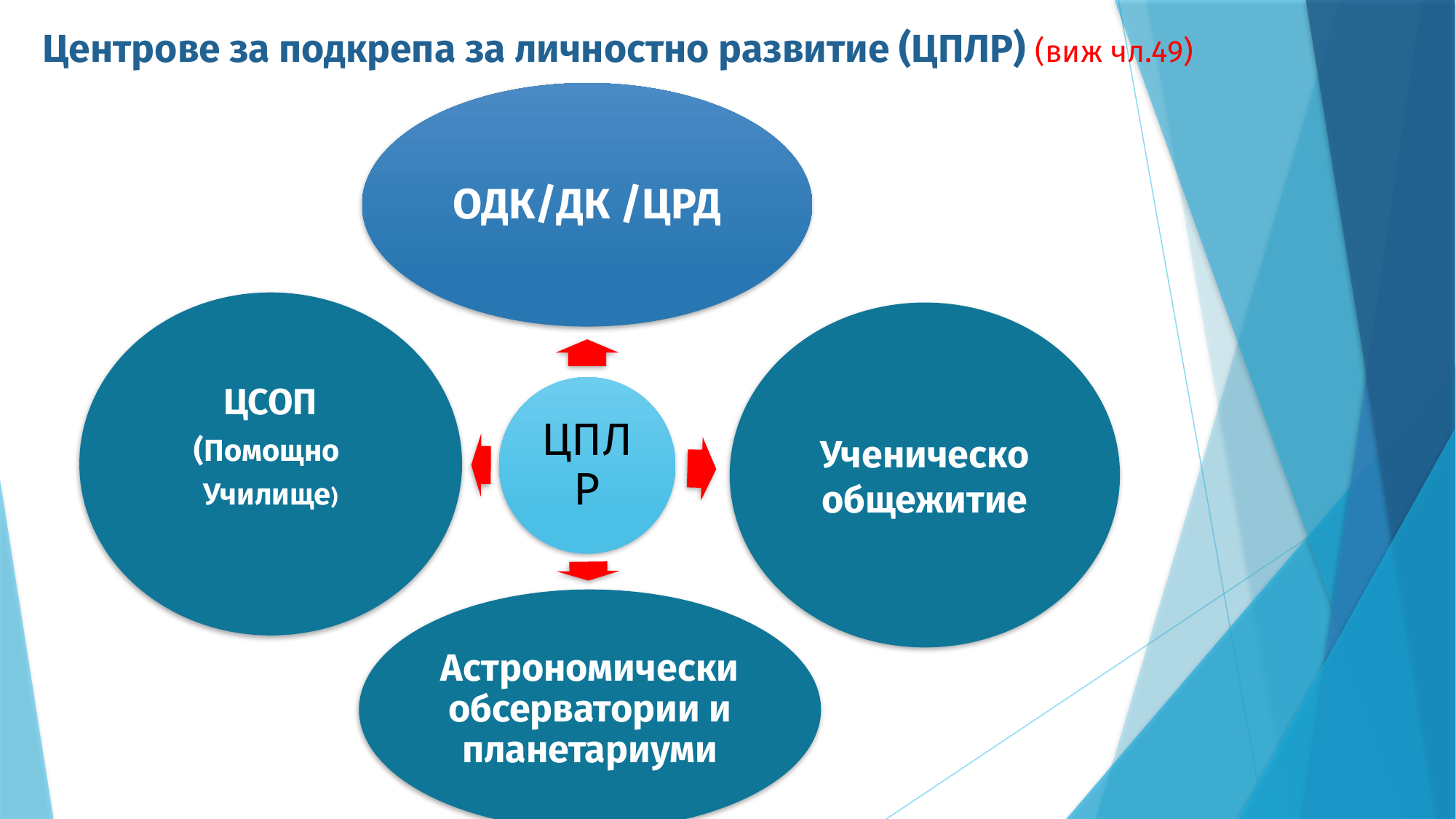

# Центрове за подкрепа за личностно развитие (ЦПЛР) (виж чл.49)
ЦПЛР

ОДК/ДК /ЦРД

Ученическо общежитие

Астрономически обсерватории и планетариуми

ЦСОП
(Помощно
Училище)